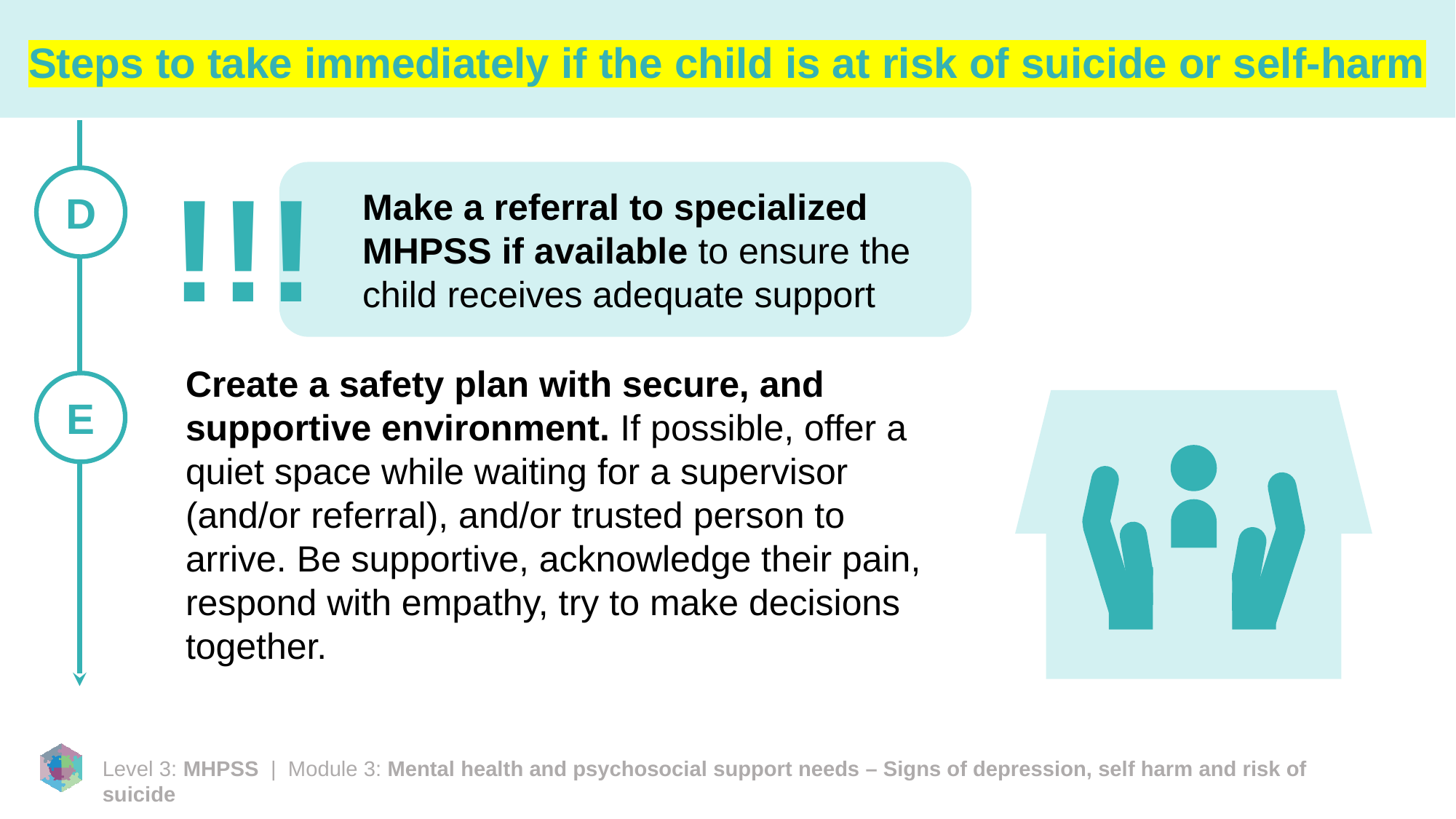

# Steps to take immediately if the child is at risk of suicide or self-harm
!!!
Make a referral to specialized MHPSS if available to ensure the child receives adequate support
D
Create a safety plan with secure, and supportive environment. If possible, offer a quiet space while waiting for a supervisor (and/or referral), and/or trusted person to arrive. Be supportive, acknowledge their pain, respond with empathy, try to make decisions together.
E